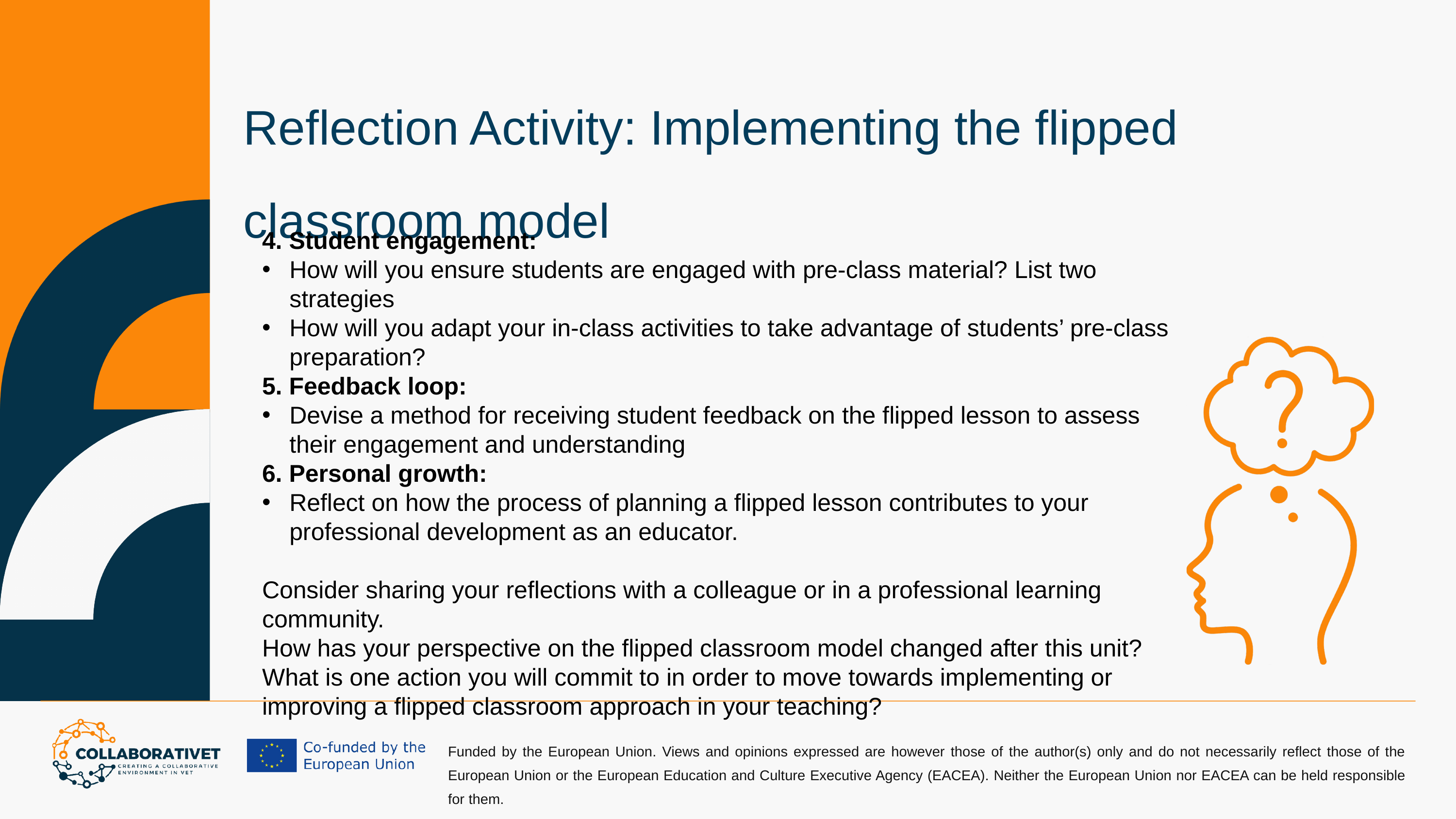

Reflection Activity: Implementing the flipped classroom model

4. Student engagement:
How will you ensure students are engaged with pre-class material? List two strategies
How will you adapt your in-class activities to take advantage of students’ pre-class preparation?
5. Feedback loop:
Devise a method for receiving student feedback on the flipped lesson to assess their engagement and understanding
6. Personal growth:
Reflect on how the process of planning a flipped lesson contributes to your professional development as an educator.

Consider sharing your reflections with a colleague or in a professional learning community.
How has your perspective on the flipped classroom model changed after this unit?
What is one action you will commit to in order to move towards implementing or improving a flipped classroom approach in your teaching?

Funded by the European Union. Views and opinions expressed are however those of the author(s) only and do not necessarily reflect those of the European Union or the European Education and Culture Executive Agency (EACEA). Neither the European Union nor EACEA can be held responsible for them.